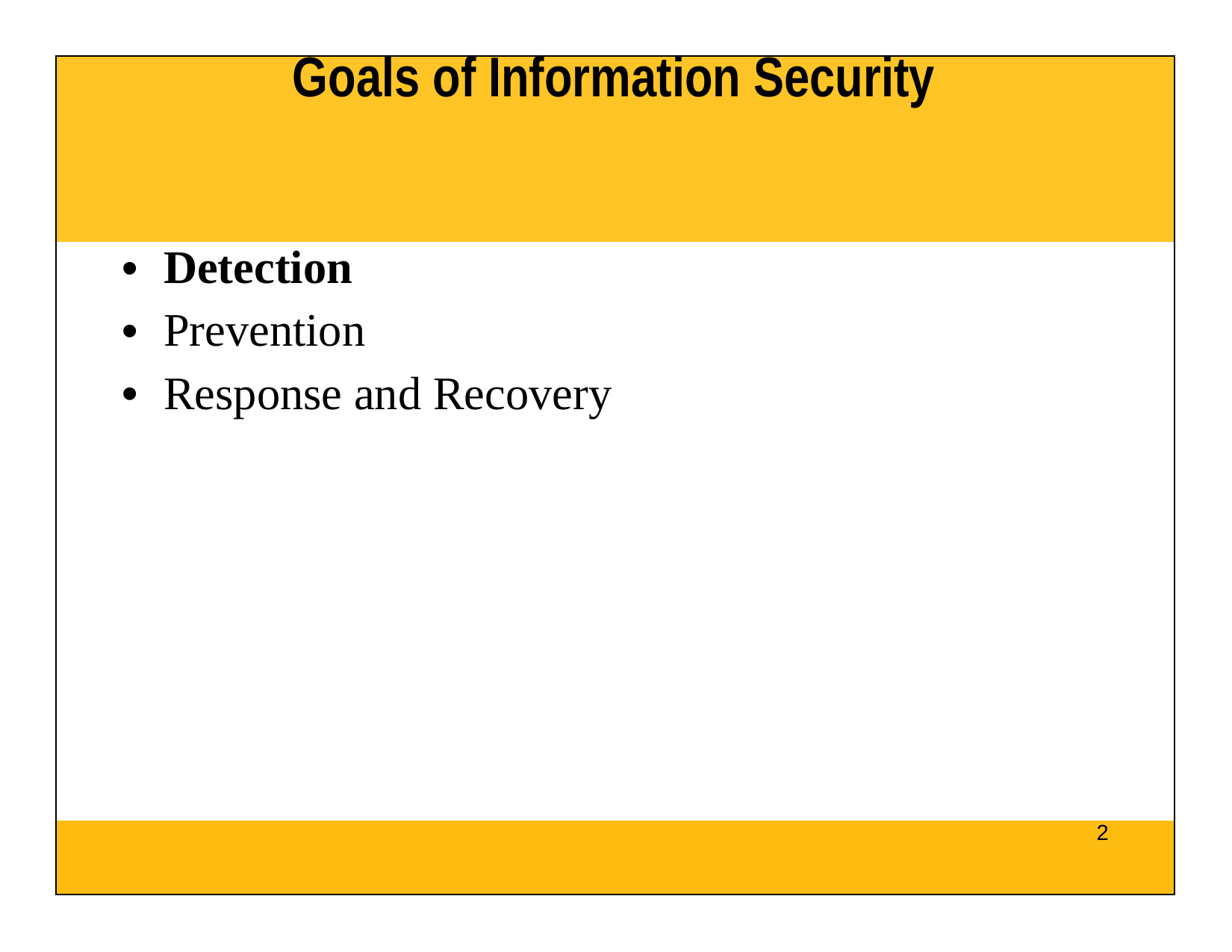

| Goals of Information Security |
| --- |
| Detection Prevention Response and Recovery |
| 2 |